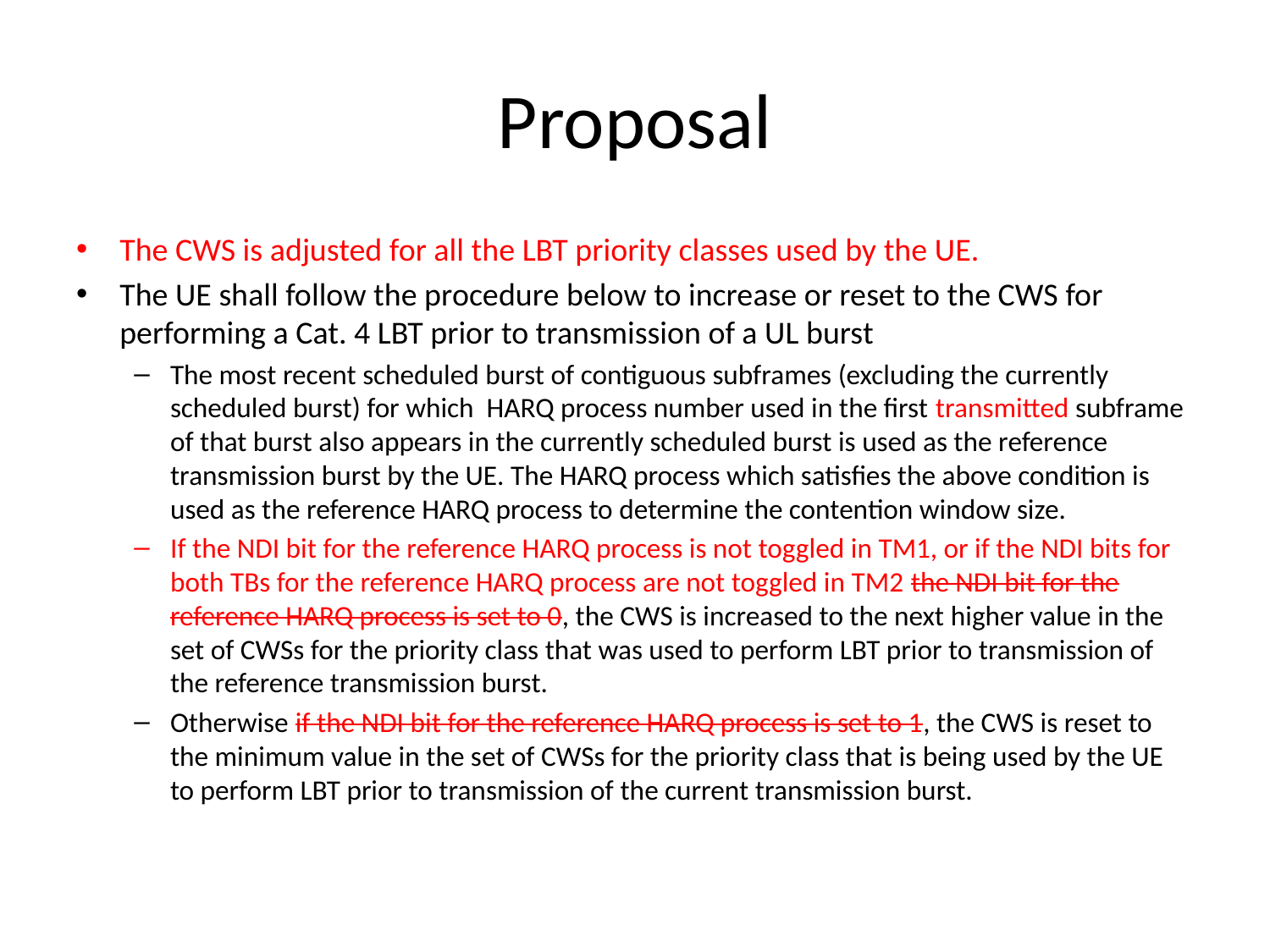

# Proposal
The CWS is adjusted for all the LBT priority classes used by the UE.
The UE shall follow the procedure below to increase or reset to the CWS for performing a Cat. 4 LBT prior to transmission of a UL burst
The most recent scheduled burst of contiguous subframes (excluding the currently scheduled burst) for which  HARQ process number used in the first transmitted subframe of that burst also appears in the currently scheduled burst is used as the reference transmission burst by the UE. The HARQ process which satisfies the above condition is used as the reference HARQ process to determine the contention window size.
If the NDI bit for the reference HARQ process is not toggled in TM1, or if the NDI bits for both TBs for the reference HARQ process are not toggled in TM2 the NDI bit for the reference HARQ process is set to 0, the CWS is increased to the next higher value in the set of CWSs for the priority class that was used to perform LBT prior to transmission of the reference transmission burst.
Otherwise if the NDI bit for the reference HARQ process is set to 1, the CWS is reset to the minimum value in the set of CWSs for the priority class that is being used by the UE to perform LBT prior to transmission of the current transmission burst.